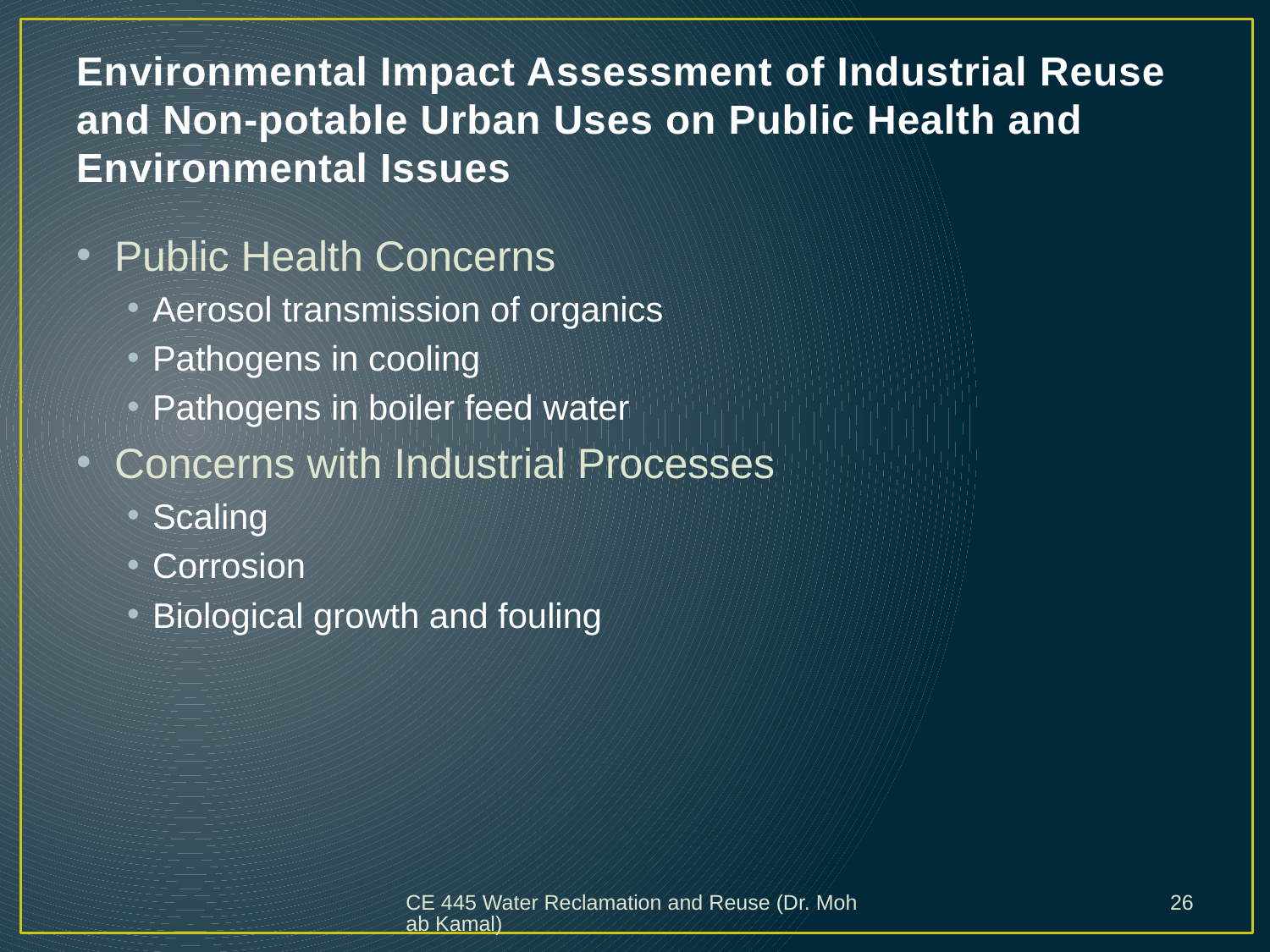

# Environmental Impact Assessment of Industrial Reuse and Non-potable Urban Uses on Public Health and Environmental Issues
Public Health Concerns
Aerosol transmission of organics
Pathogens in cooling
Pathogens in boiler feed water
Concerns with Industrial Processes
Scaling
Corrosion
Biological growth and fouling
CE 445 Water Reclamation and Reuse (Dr. Mohab Kamal)
26